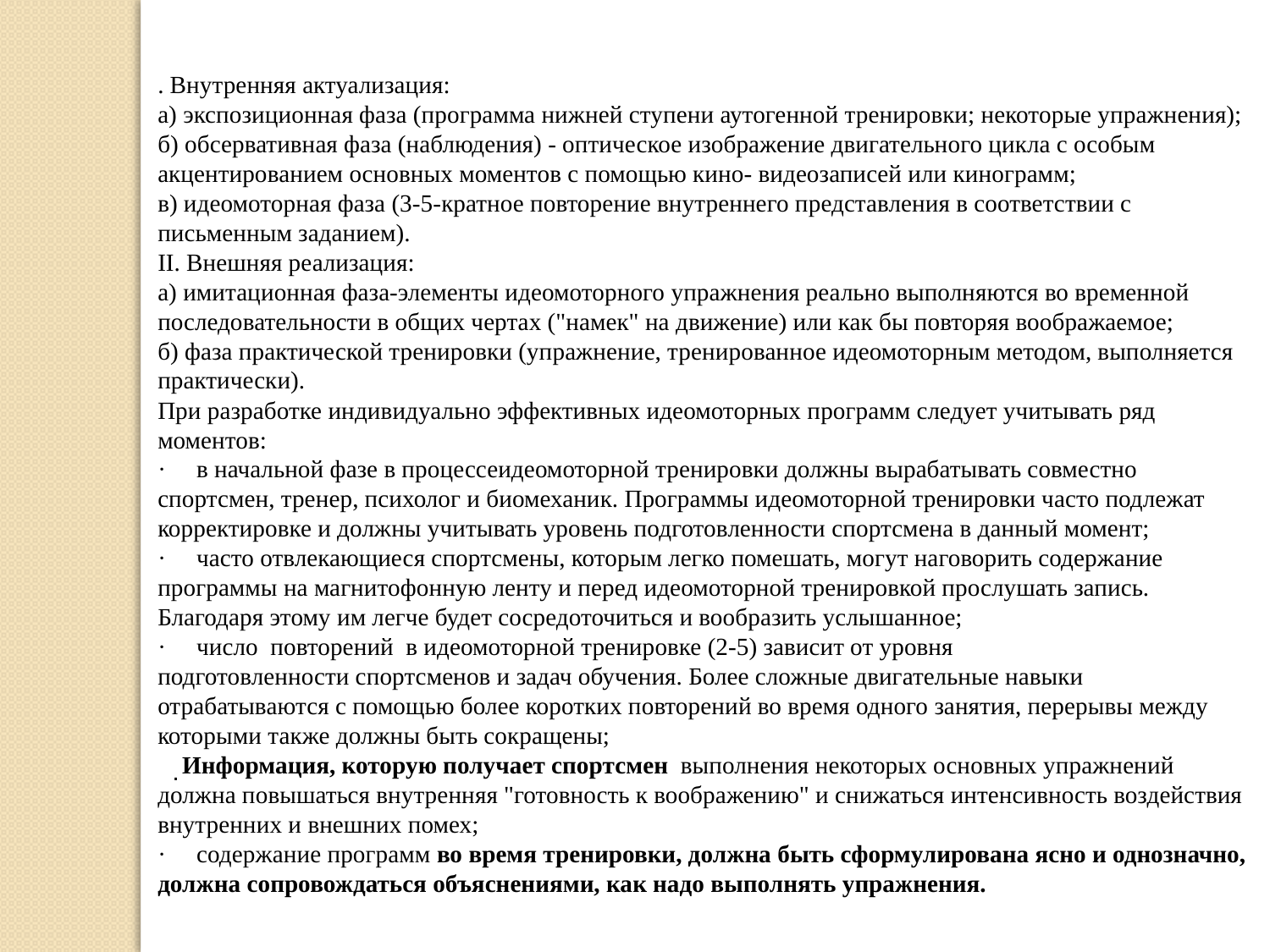

. Внутренняя актуализация:
а) экспозиционная фаза (программа нижней ступени аутогенной тренировки; некоторые упражнения);
б) обсервативная фаза (наблюдения) - оптическое изображение двигательного цикла с особым акцентированием основных моментов с помощью кино- видеозаписей или кинограмм;
в) идеомоторная фаза (3-5-кратное повторение внутреннего представления в соответствии с письменным заданием).
II. Внешняя реализация:
а) имитационная фаза-элементы идеомоторного упражнения реально выполняются во временной последовательности в общих чертах ("намек" на движение) или как бы повторяя воображаемое;
б) фаза практической тренировки (упражнение, тренированное идеомоторным методом, выполняется практически).
При разработке индивидуально эффективных идеомоторных программ следует учитывать ряд моментов:
·     в начальной фазе в процессеидеомоторной тренировки должны вырабатывать совместно спортсмен, тренер, психолог и биомеханик. Программы идеомоторной тренировки часто подлежат корректировке и должны учитывать уровень подготовленности спортсмена в данный момент;
·     часто отвлекающиеся спортсмены, которым легко помешать, могут наговорить содержание программы на магнитофонную ленту и перед идеомоторной тренировкой прослушать запись. Благодаря этому им легче будет сосредоточиться и вообразить услышанное;
·     число  повторений  в идеомоторной тренировке (2-5) зависит от уровня
подготовленности спортсменов и задач обучения. Более сложные двигательные навыки отрабатываются с помощью более коротких повторений во время одного занятия, перерывы между которыми также должны быть сокращены;
    Информация, которую получает спортсмен  выполнения некоторых основных упражнений должна повышаться внутренняя "готовность к воображению" и снижаться интенсивность воздействия внутренних и внешних помех;
·     содержание программ во время тренировки, должна быть сформулирована ясно и однозначно, должна сопровождаться объяснениями, как надо выполнять упражнения.
.